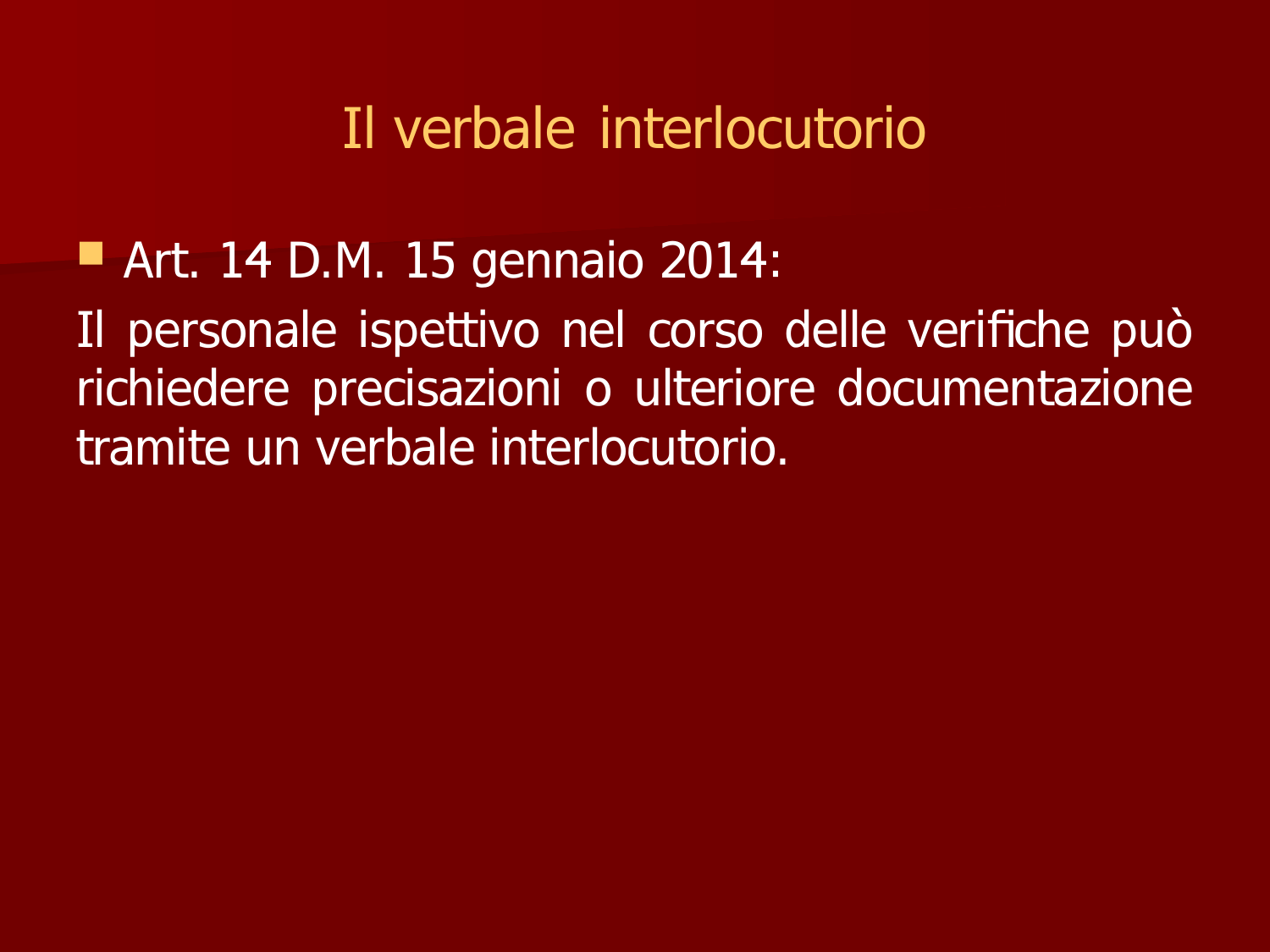

# Il verbale interlocutorio
Art. 14 D.M. 15 gennaio 2014:
Il personale ispettivo nel corso delle verifiche può richiedere precisazioni o ulteriore documentazione tramite un verbale interlocutorio.